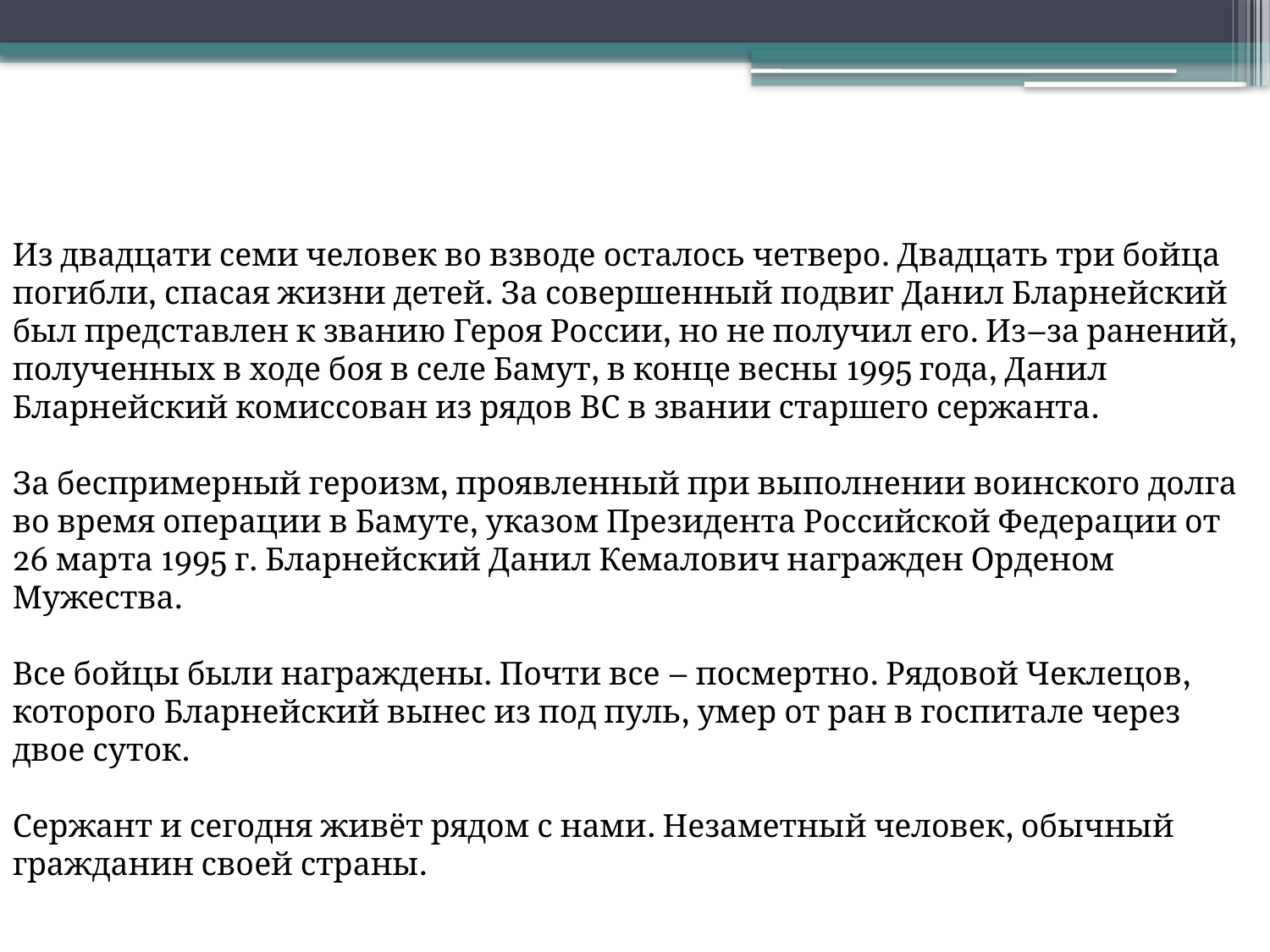

Из двадцати семи человек во взводе осталось четверо. Двадцать три бойца погибли, спасая жизни детей. За совершенный подвиг Данил Бларнейский был представлен к званию Героя России, но не получил его. Из–за ранений, полученных в ходе боя в селе Бамут, в конце весны 1995 года, Данил Бларнейский комиссован из рядов ВС в звании старшего сержанта.
За беспримерный героизм, проявленный при выполнении воинского долга во время операции в Бамуте, указом Президента Российской Федерации от 26 марта 1995 г. Бларнейский Данил Кемалович награжден Орденом Мужества.
Все бойцы были награждены. Почти все – посмертно. Рядовой Чеклецов, которого Бларнейский вынес из под пуль, умер от ран в госпитале через двое суток.
Сержант и сегодня живёт рядом с нами. Незаметный человек, обычный гражданин своей страны.